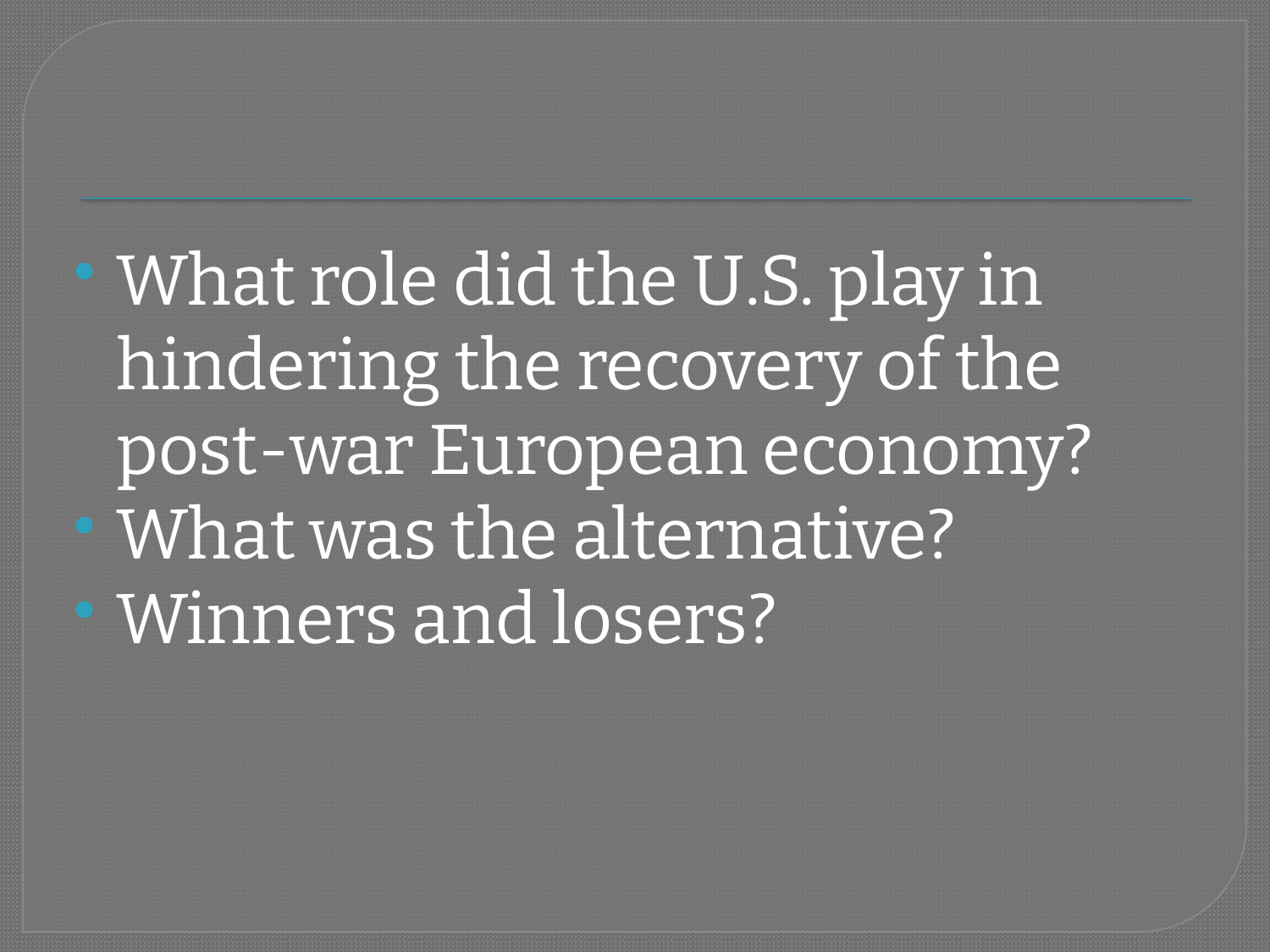

#
What role did the U.S. play in hindering the recovery of the post-war European economy?
What was the alternative?
Winners and losers?